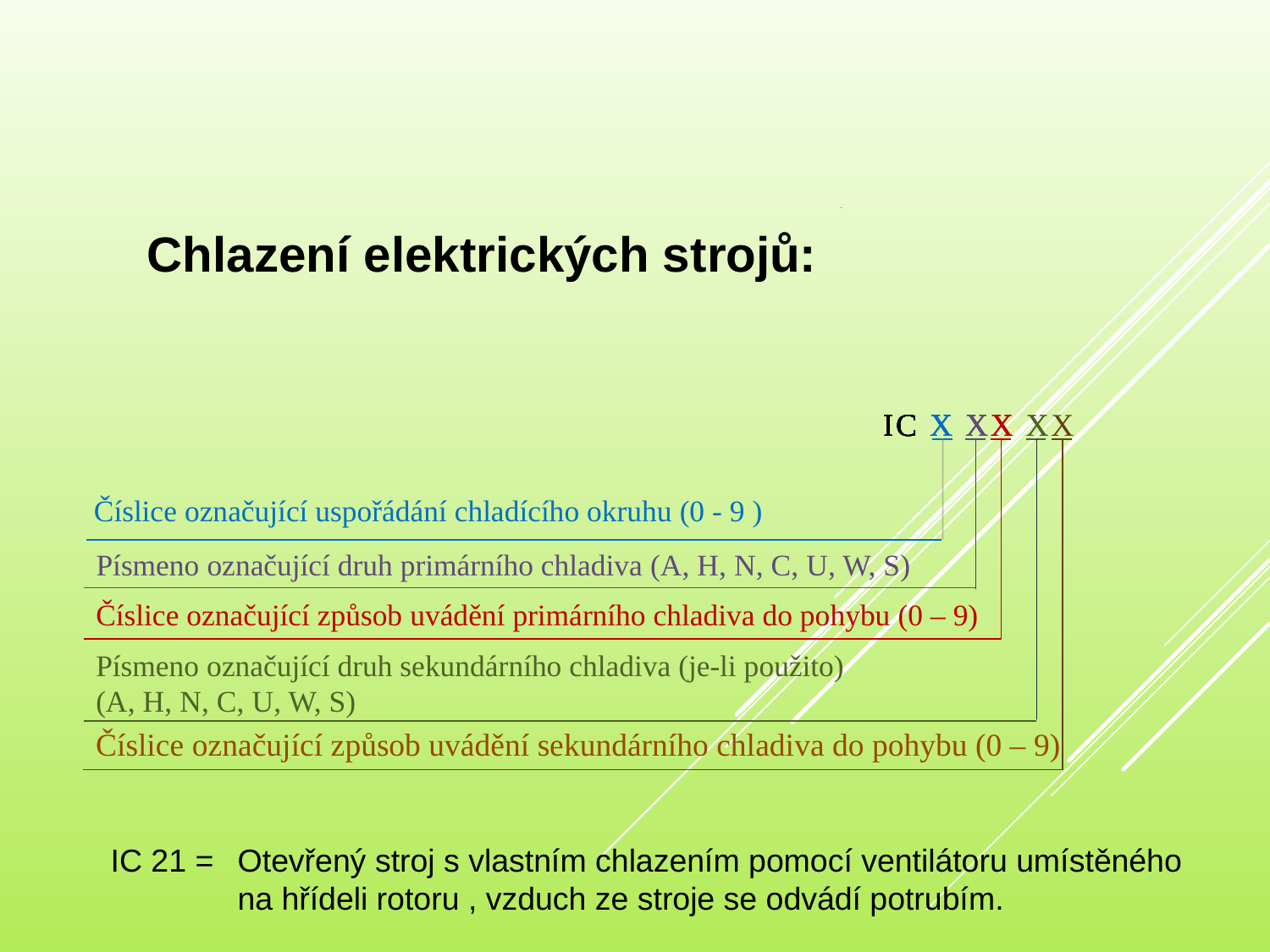

Chlazení elektrických strojů:
IC
IC X
IC X X
IC X XX
IC X XX X
IC X XX XX
Číslice označující uspořádání chladícího okruhu (0 - 9 )
Písmeno označující druh primárního chladiva (A, H, N, C, U, W, S)
Číslice označující způsob uvádění primárního chladiva do pohybu (0 – 9)
Písmeno označující druh sekundárního chladiva (je-li použito)
(A, H, N, C, U, W, S)
Číslice označující způsob uvádění sekundárního chladiva do pohybu (0 – 9)

IC 21 =	Otevřený stroj s vlastním chlazením pomocí ventilátoru umístěného
	na hřídeli rotoru , vzduch ze stroje se odvádí potrubím.